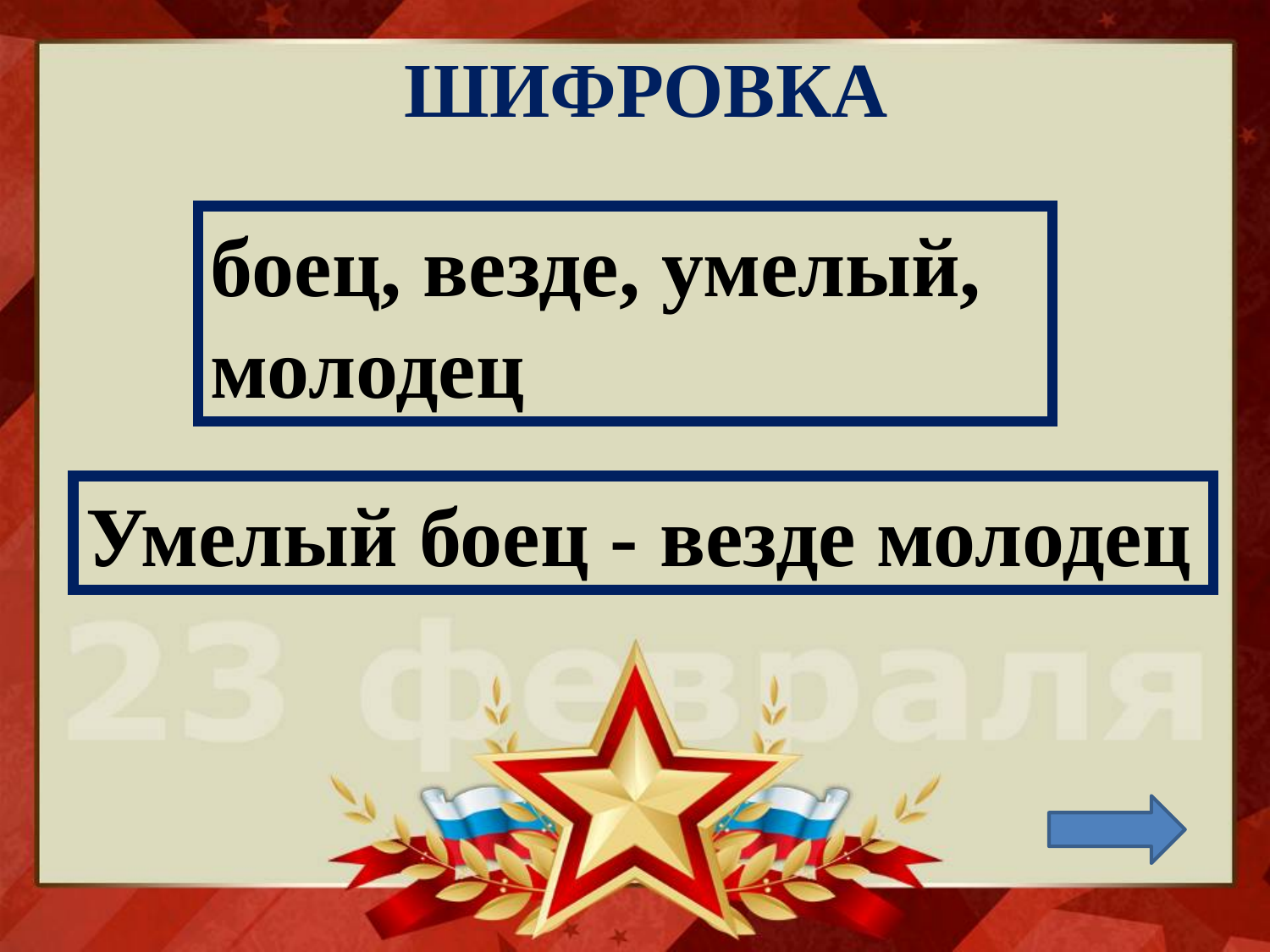

# ШИФРОВКА
боец, везде, умелый,
молодец
Умелый боец - везде молодец